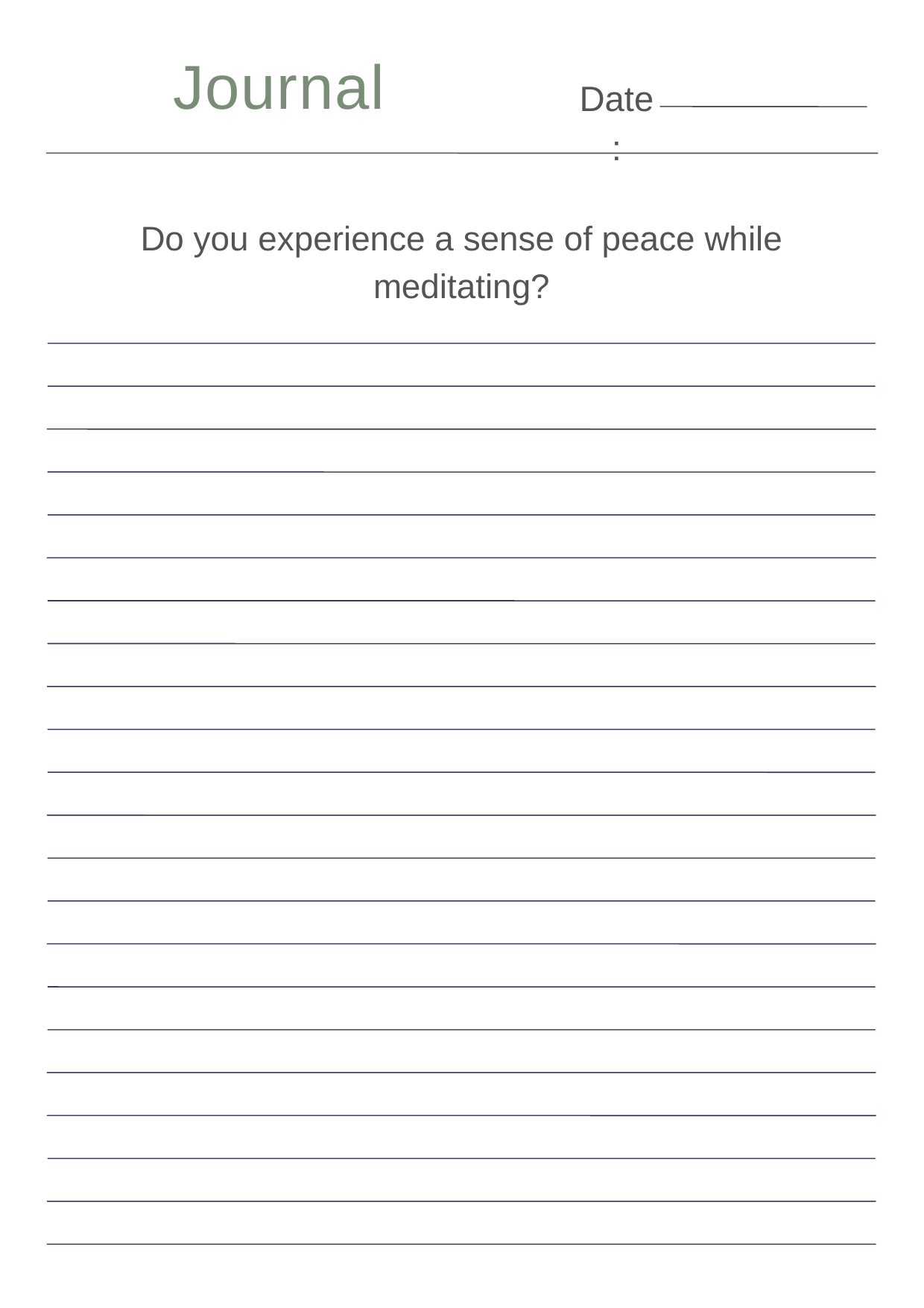

Journal
Date:

Do you experience a sense of peace while meditating?